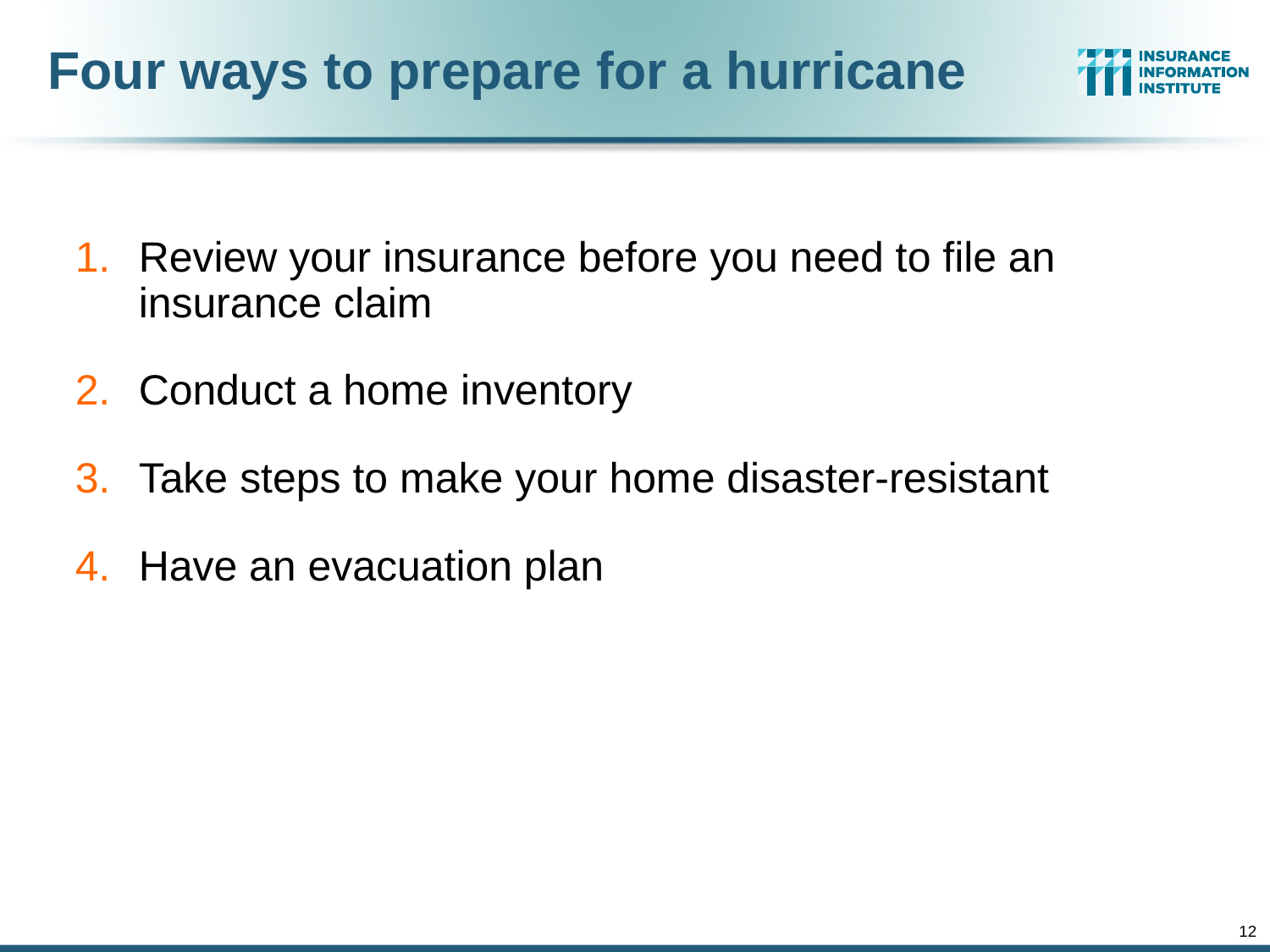

# Four ways to prepare for a hurricane
Review your insurance before you need to file an insurance claim
Conduct a home inventory
Take steps to make your home disaster-resistant
Have an evacuation plan
12
12/01/09 - 9pm
eSlide – P6466 – The Financial Crisis and the Future of the P/C